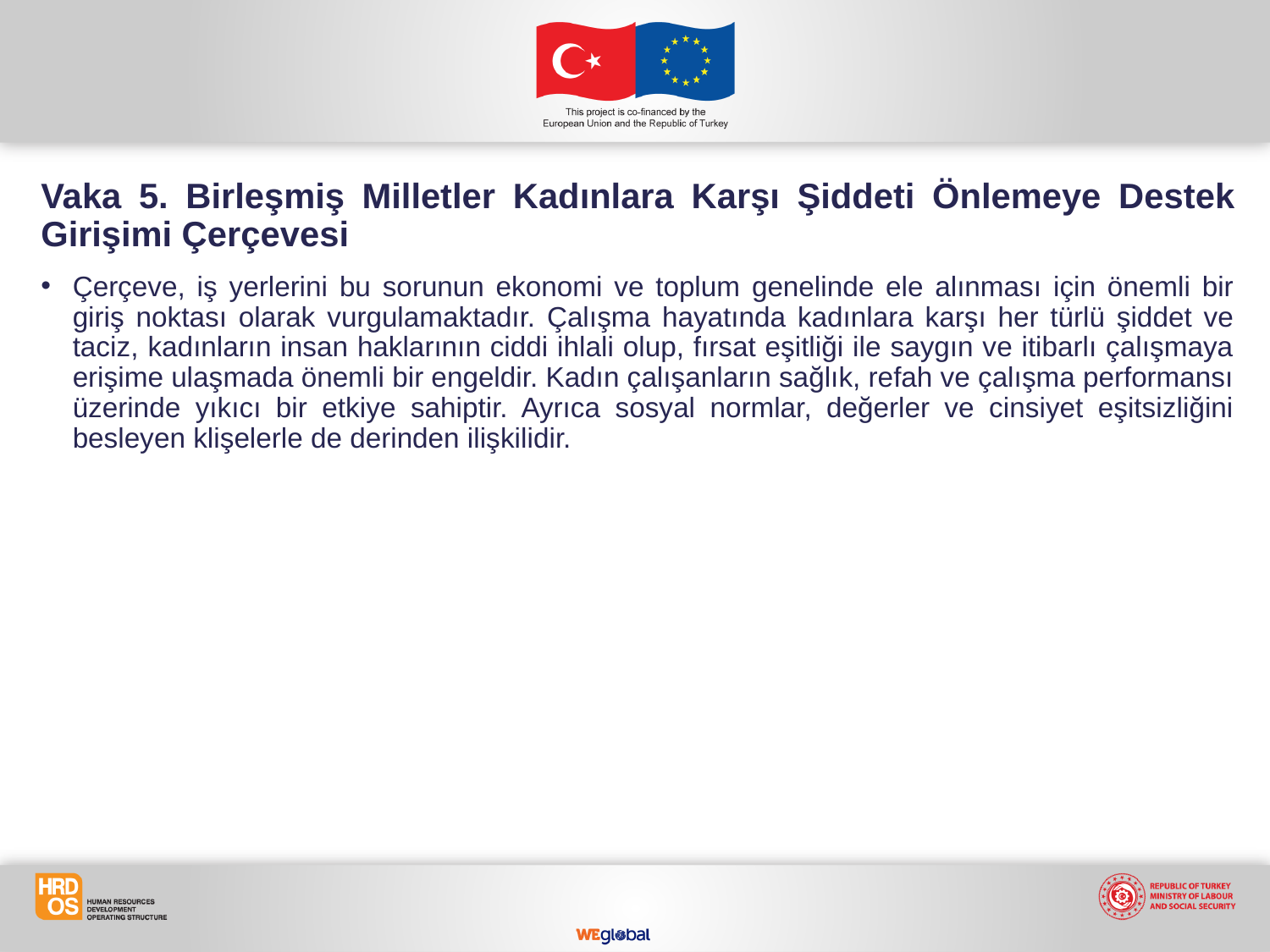

Vaka 5. Birleşmiş Milletler Kadınlara Karşı Şiddeti Önlemeye Destek Girişimi Çerçevesi
Çerçeve, iş yerlerini bu sorunun ekonomi ve toplum genelinde ele alınması için önemli bir giriş noktası olarak vurgulamaktadır. Çalışma hayatında kadınlara karşı her türlü şiddet ve taciz, kadınların insan haklarının ciddi ihlali olup, fırsat eşitliği ile saygın ve itibarlı çalışmaya erişime ulaşmada önemli bir engeldir. Kadın çalışanların sağlık, refah ve çalışma performansı üzerinde yıkıcı bir etkiye sahiptir. Ayrıca sosyal normlar, değerler ve cinsiyet eşitsizliğini besleyen klişelerle de derinden ilişkilidir.